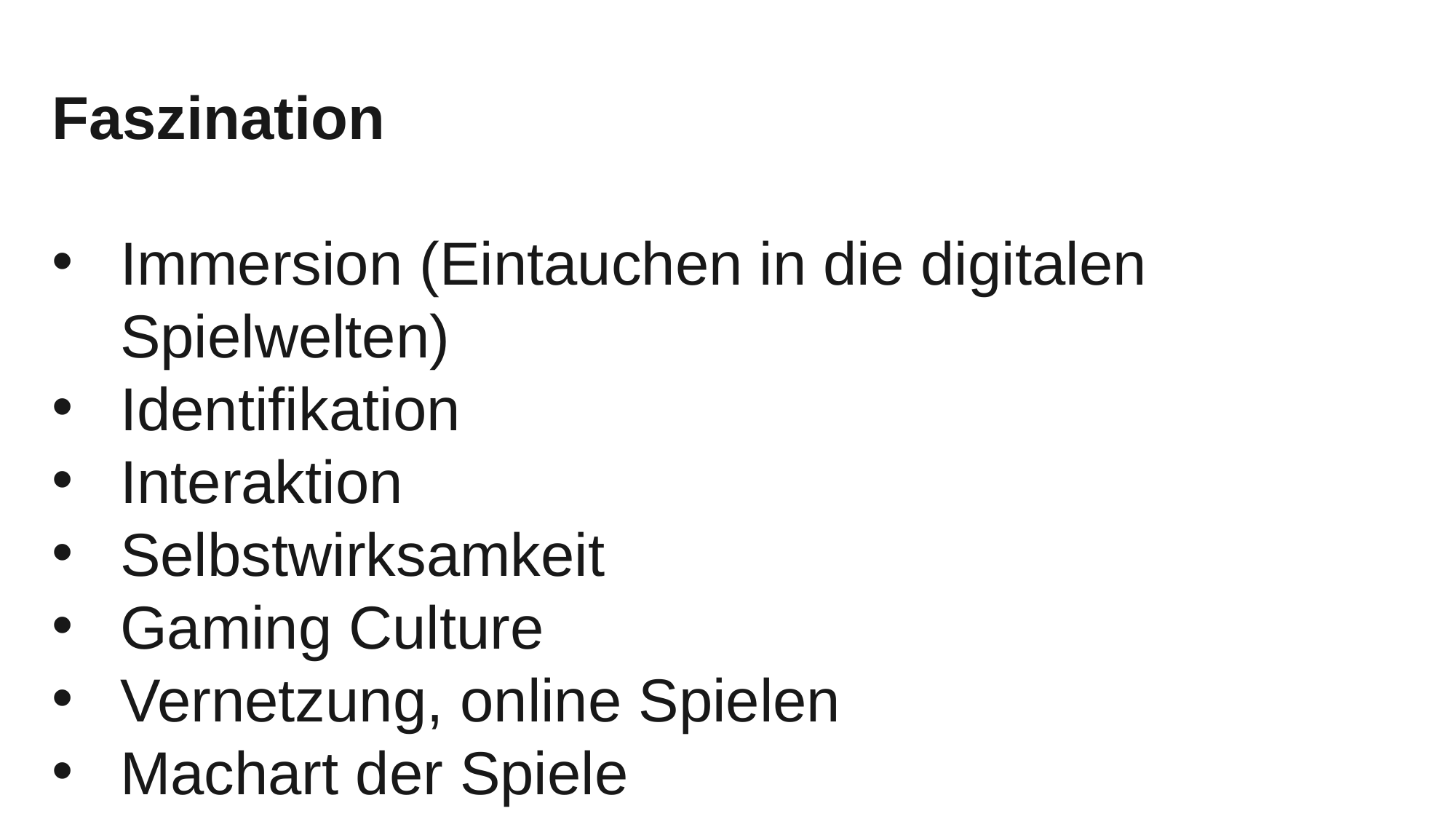

Faszination

Immersion (Eintauchen in die digitalen Spielwelten)
Identifikation
Interaktion
Selbstwirksamkeit
Gaming Culture
Vernetzung, online Spielen
Machart der Spiele